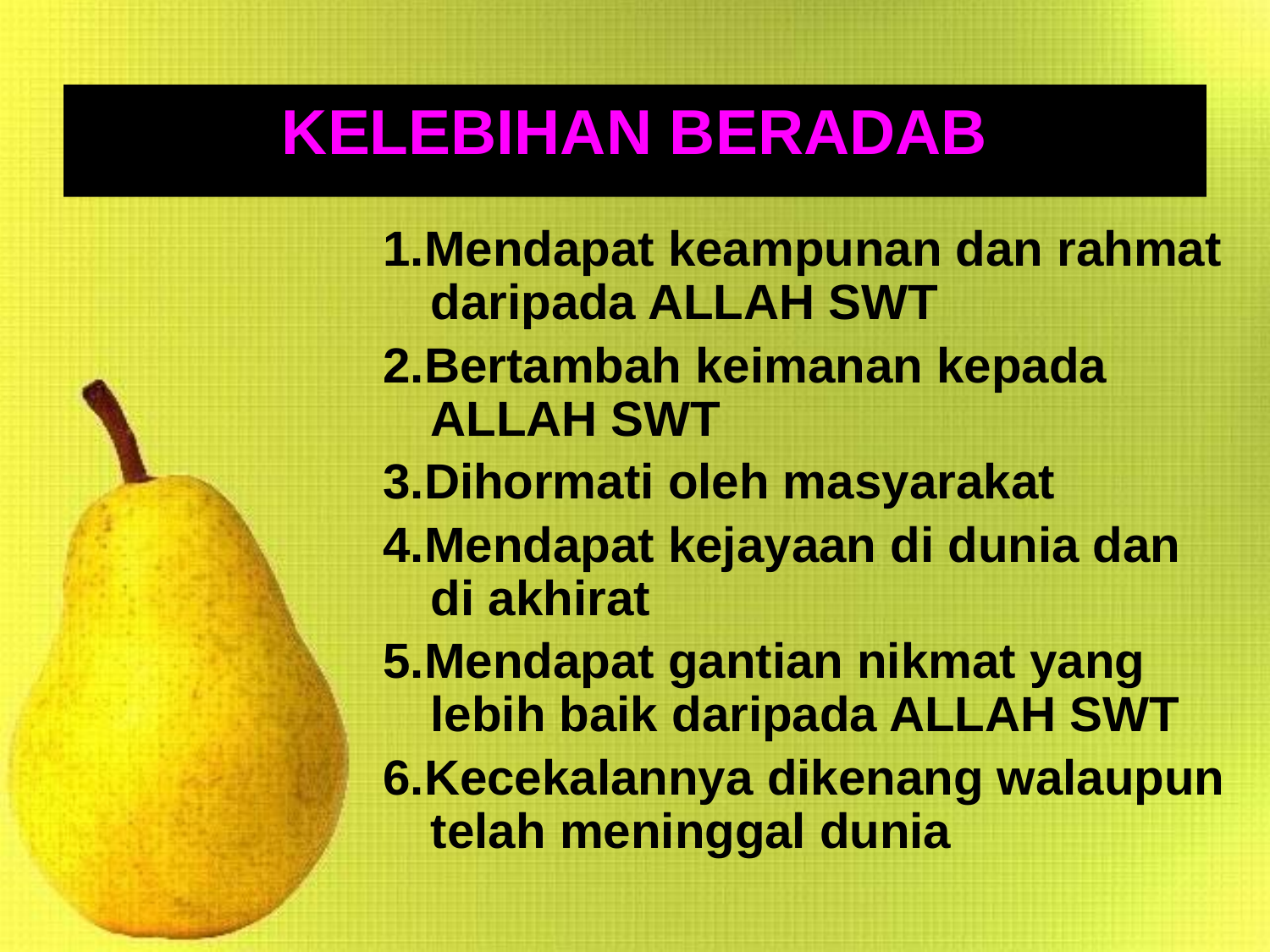

# KELEBIHAN BERADAB

1.Mendapat keampunan dan rahmat daripada ALLAH SWT
2.Bertambah keimanan kepada ALLAH SWT
3.Dihormati oleh masyarakat
4.Mendapat kejayaan di dunia dan di akhirat
5.Mendapat gantian nikmat yang lebih baik daripada ALLAH SWT
6.Kecekalannya dikenang walaupun telah meninggal dunia